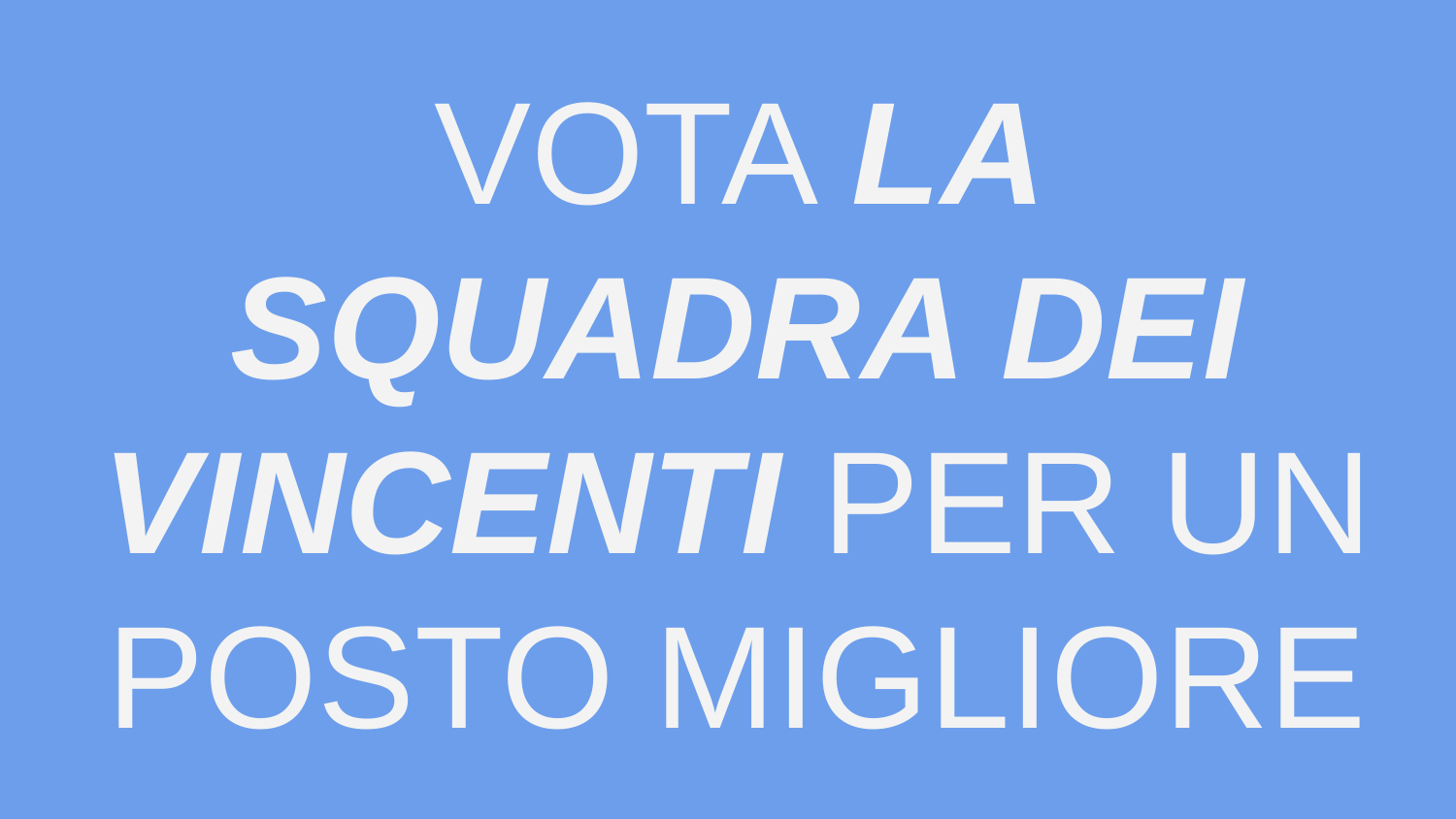

VOTA LA SQUADRA DEI VINCENTI PER UN
POSTO MIGLIORE